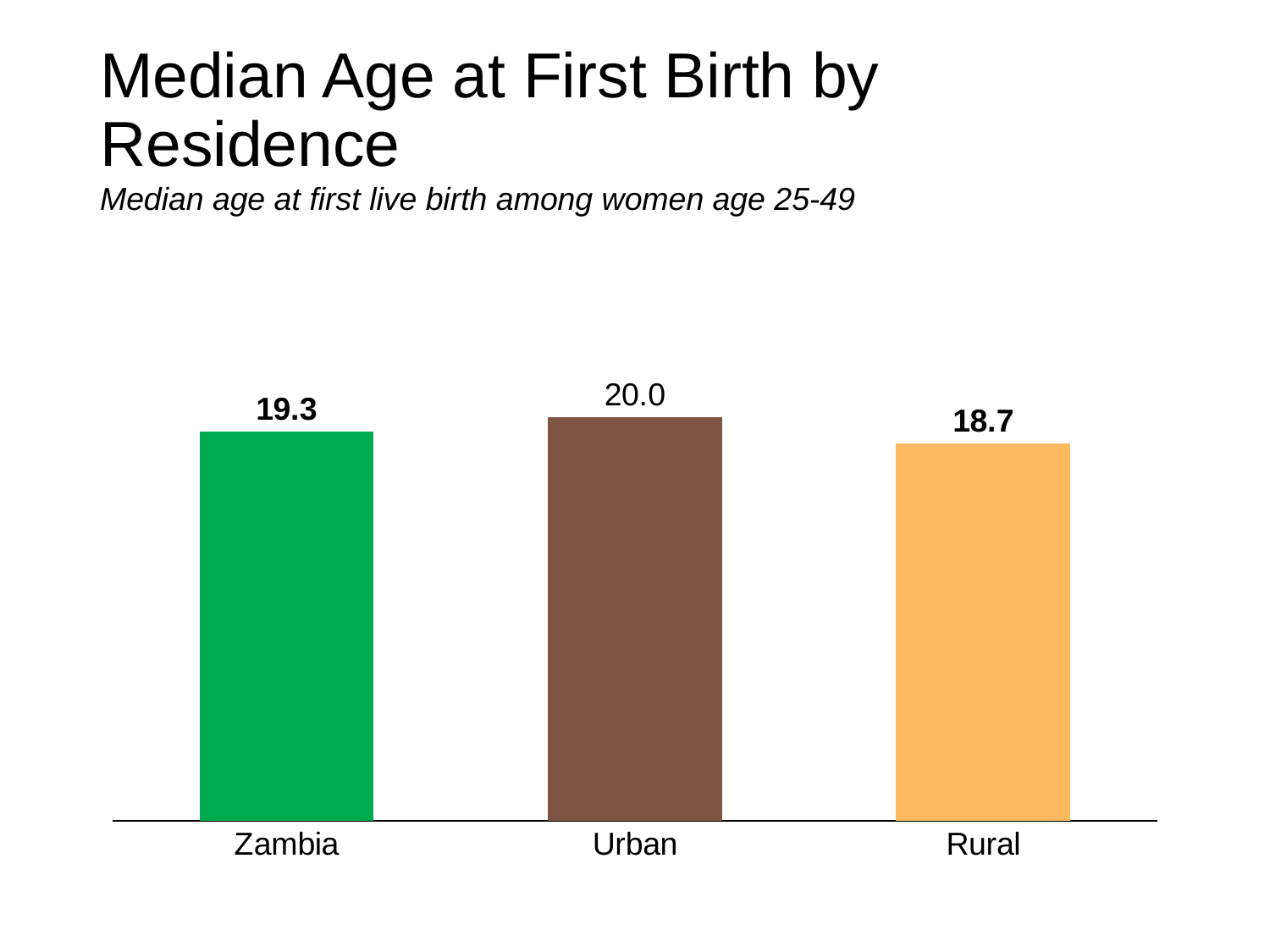

# Median Age at First Birth by Residence
Median age at first live birth among women age 25-49

### Chart

| Category | Zambia |
|---|---|
| Zambia | 19.3 |
| Urban | 20.0 |
| Rural | 18.7 |